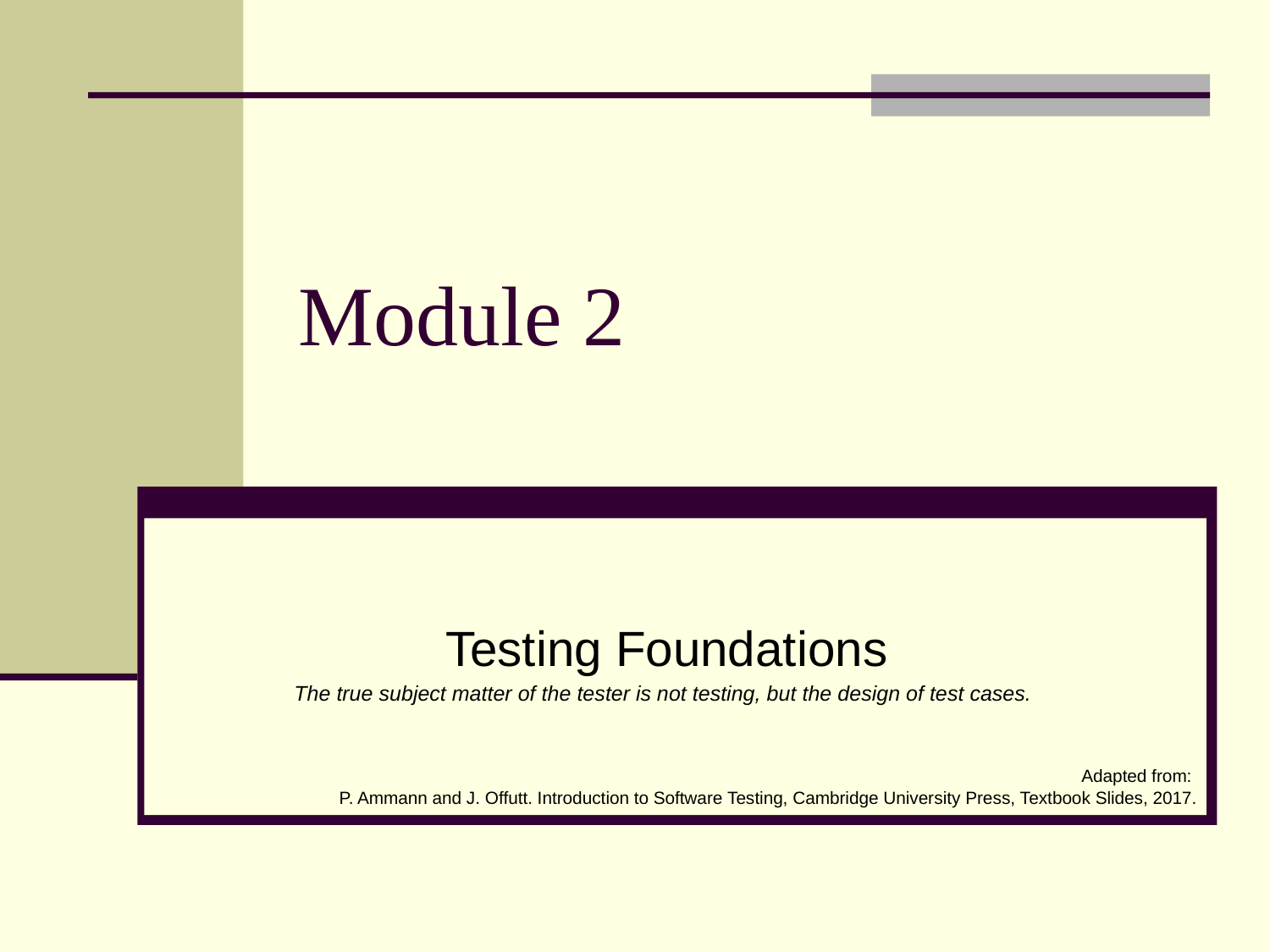

# Module 2
Testing Foundations
The true subject matter of the tester is not testing, but the design of test cases.